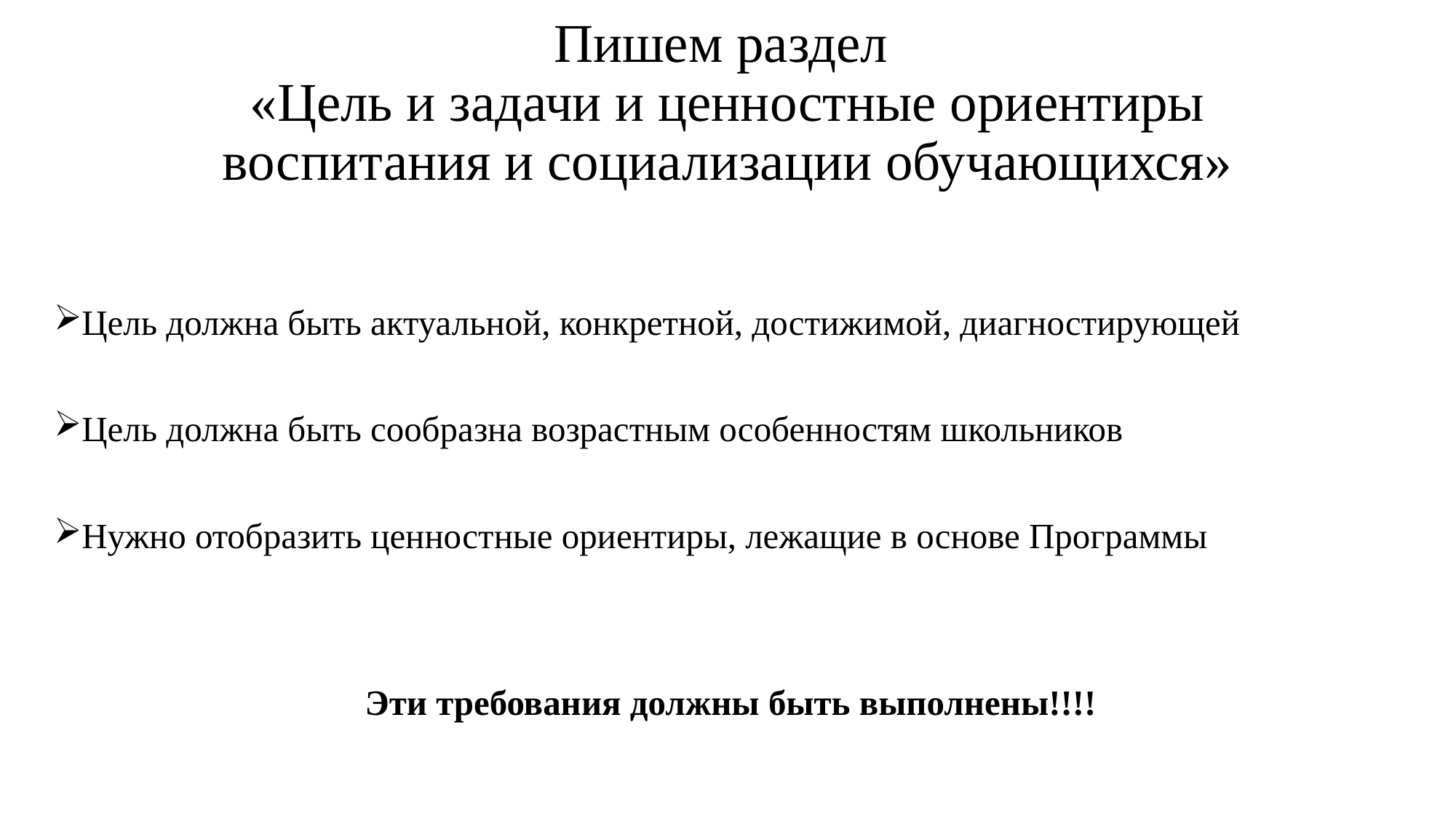

# Пишем раздел «Цель и задачи и ценностные ориентиры воспитания и социализации обучающихся»

Цель должна быть актуальной, конкретной, достижимой, диагностирующей

Цель должна быть сообразна возрастным особенностям школьников

Нужно отобразить ценностные ориентиры, лежащие в основе Программы

Эти требования должны быть выполнены!!!!